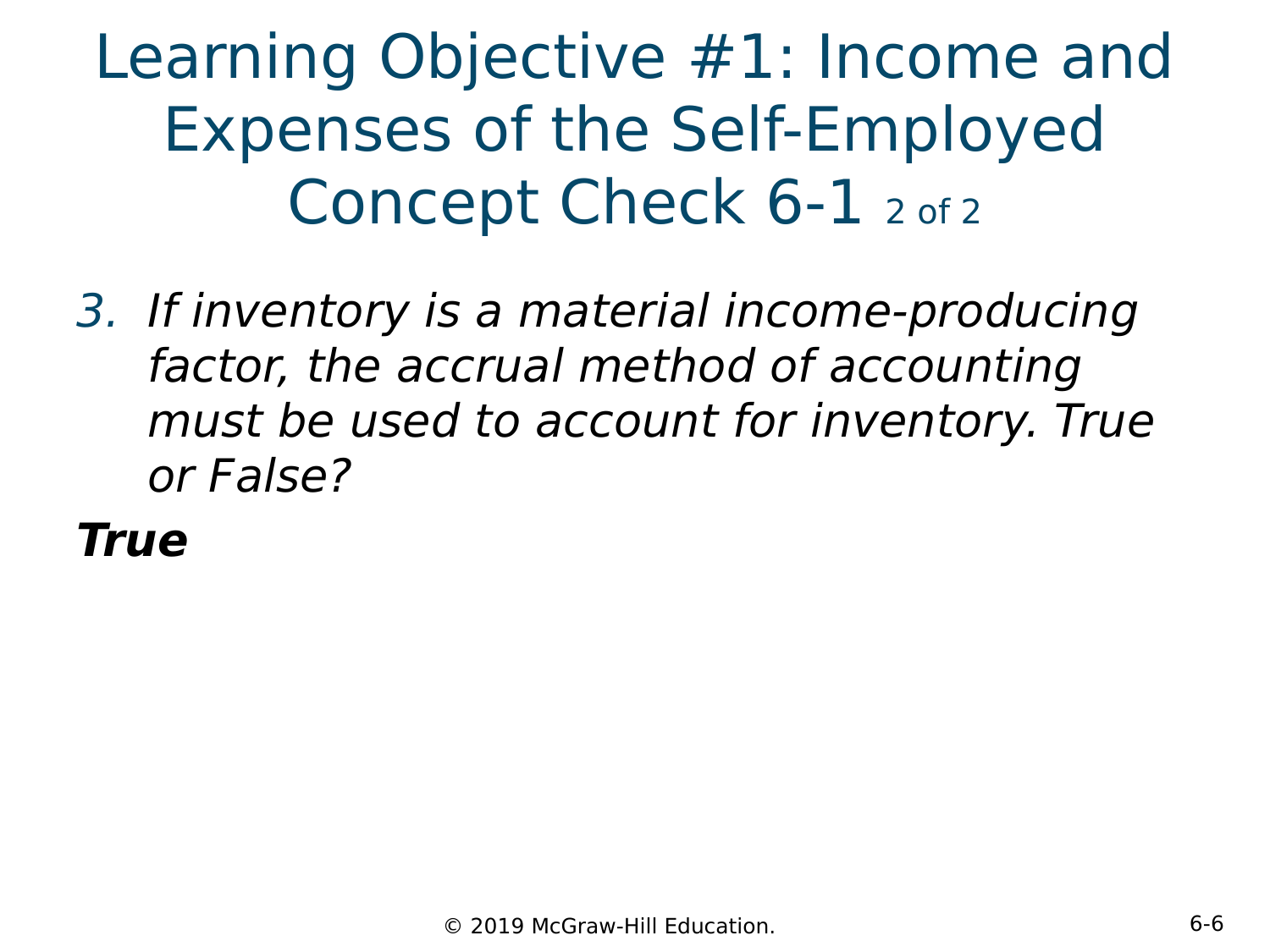

# Learning Objective #1: Income and Expenses of the Self-Employed Concept Check 6-1 2 of 2
If inventory is a material income-producing factor, the accrual method of accounting must be used to account for inventory. True or False?
True